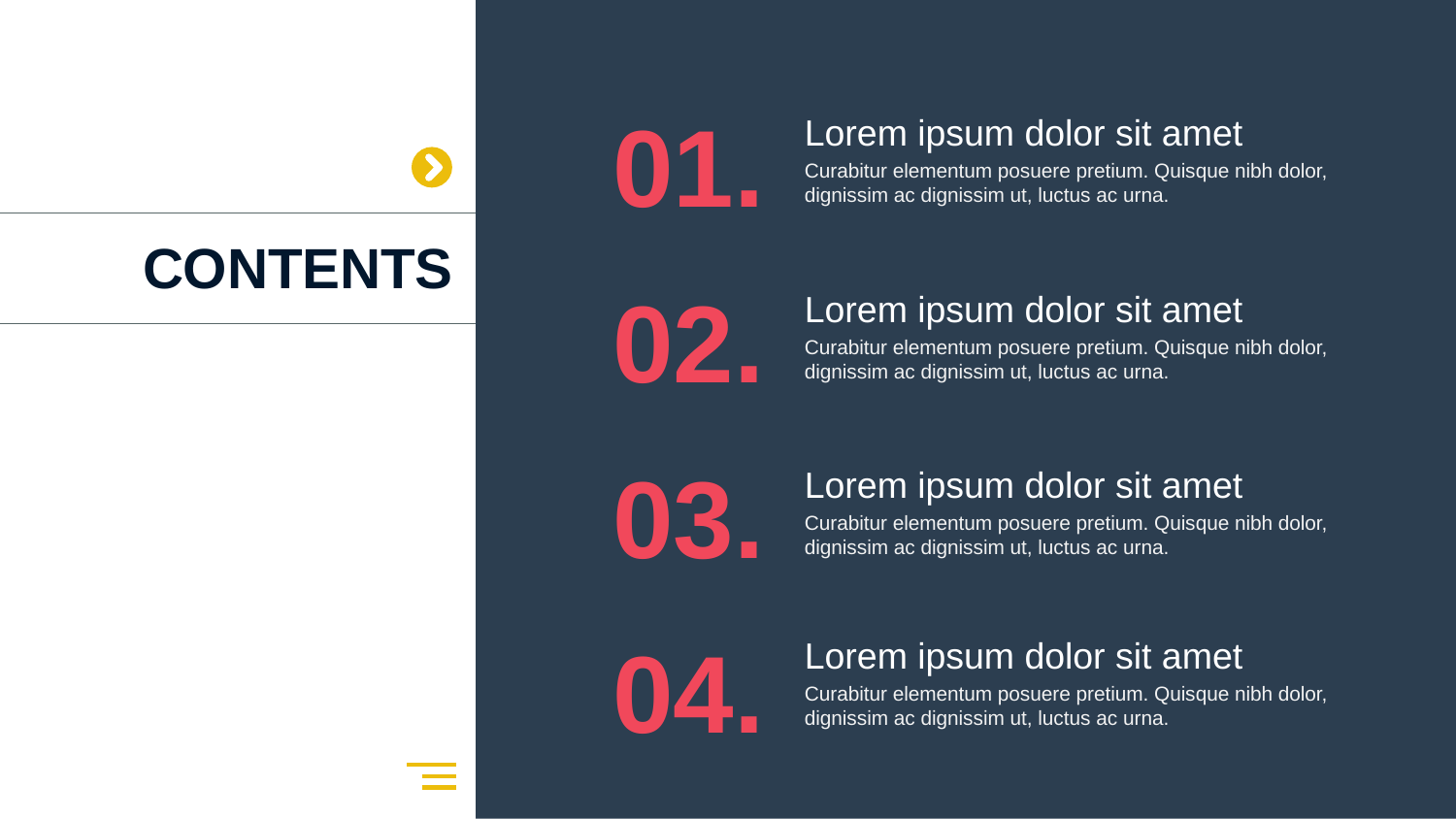

Lorem ipsum dolor sit amet
Curabitur elementum posuere pretium. Quisque nibh dolor, dignissim ac dignissim ut, luctus ac urna.
01.

CONTENTS
Lorem ipsum dolor sit amet
Curabitur elementum posuere pretium. Quisque nibh dolor, dignissim ac dignissim ut, luctus ac urna.
02.
Lorem ipsum dolor sit amet
Curabitur elementum posuere pretium. Quisque nibh dolor, dignissim ac dignissim ut, luctus ac urna.
03.
Lorem ipsum dolor sit amet
Curabitur elementum posuere pretium. Quisque nibh dolor, dignissim ac dignissim ut, luctus ac urna.
04.